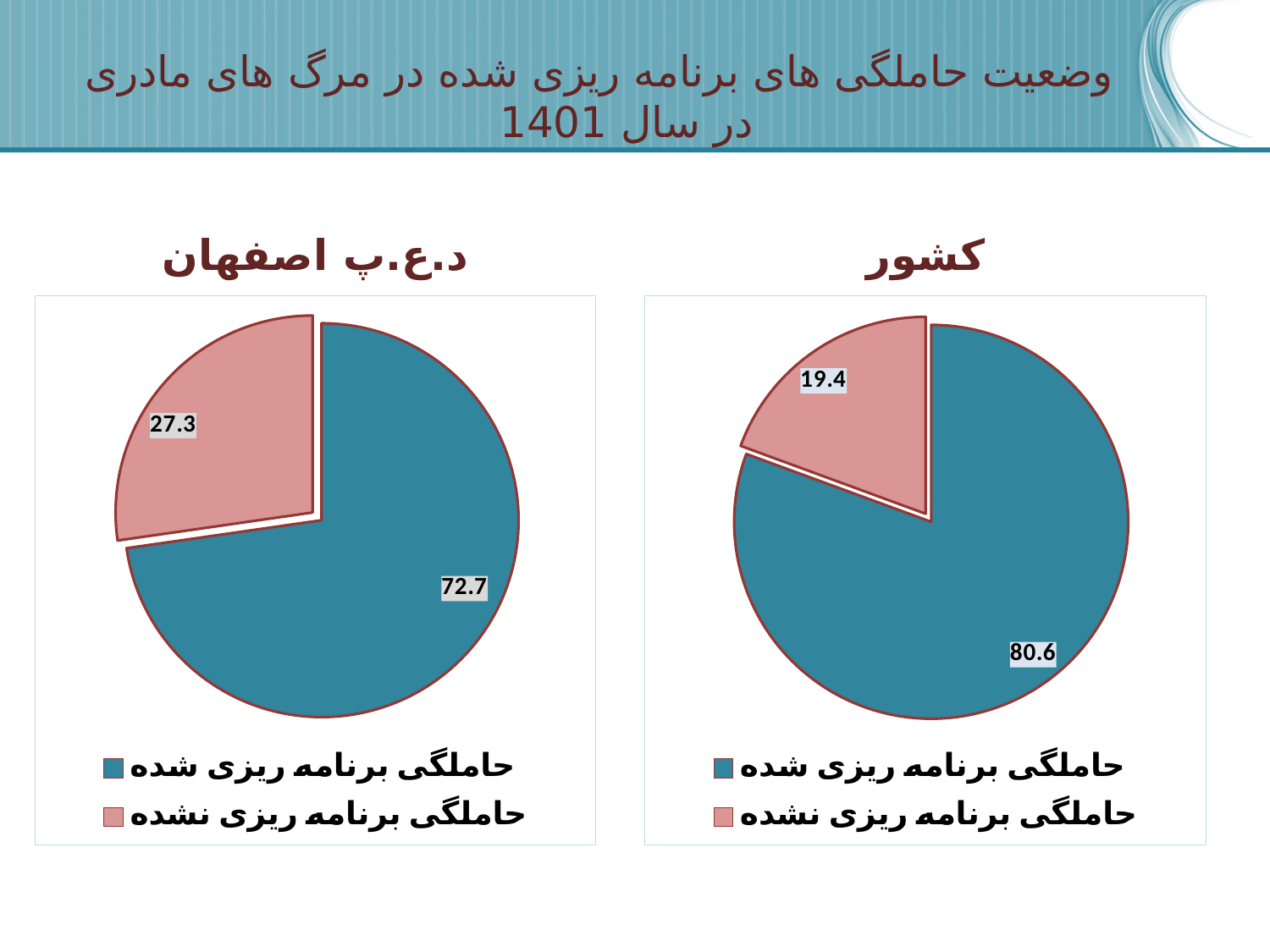

# وضعیت حاملگی های برنامه ریزی شده در مرگ های مادری در سال 1401
د.ع.پ اصفهان
کشور

### Chart

| Category |  |
|---|---|
| حاملگی برنامه ریزی شده | 72.72 |
| حاملگی برنامه ریزی نشده | 27.27 |

### Chart

| Category | Sales |
|---|---|
| حاملگی برنامه ریزی شده | 80.6 |
| حاملگی برنامه ریزی نشده | 19.4 |